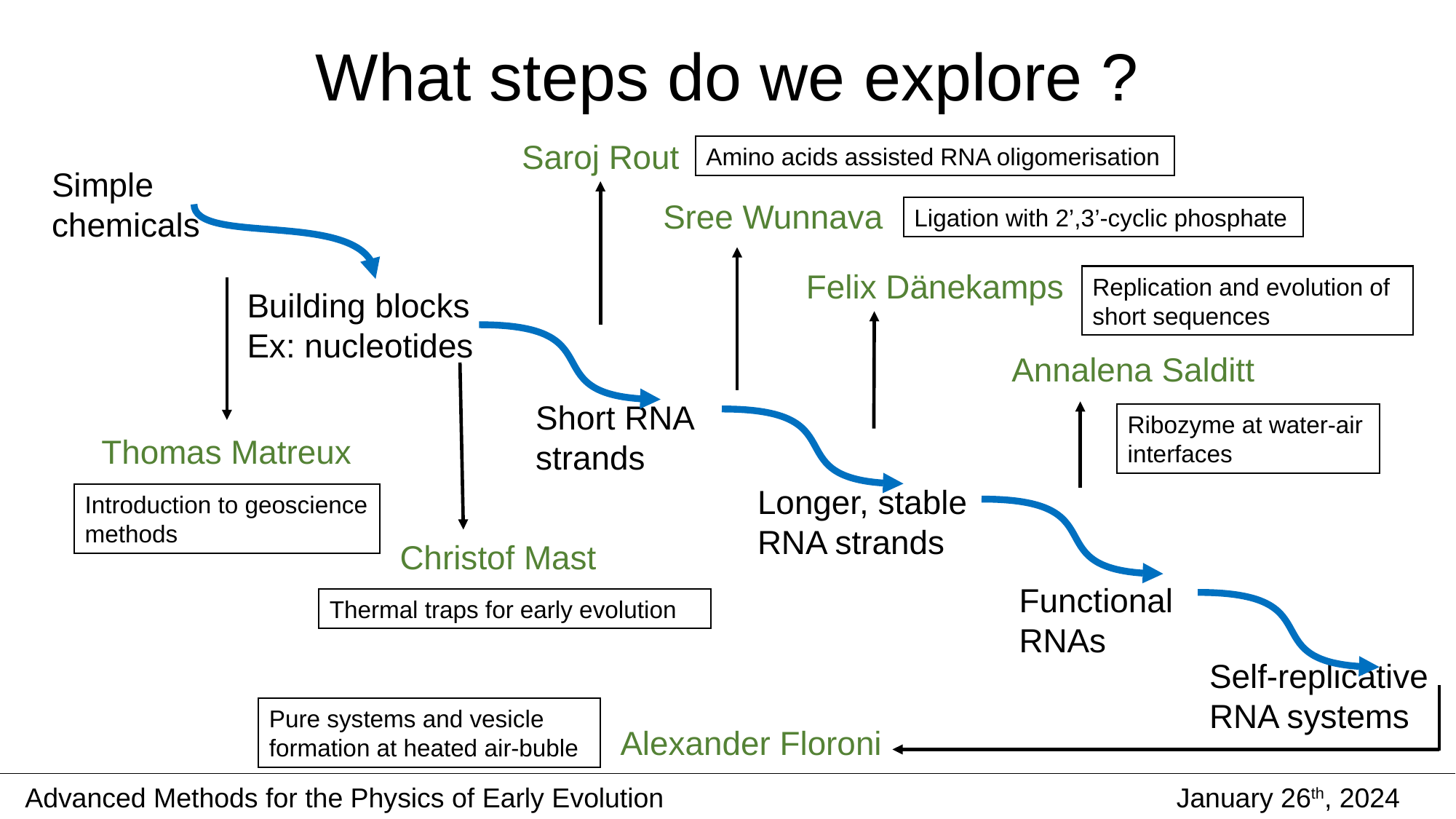

# What steps do we explore ?
Saroj Rout
Amino acids assisted RNA oligomerisation
Simple chemicals
Sree Wunnava
Ligation with 2’,3’-cyclic phosphate
Felix Dänekamps
Replication and evolution of short sequences
Building blocks
Ex: nucleotides
Annalena Salditt
Short RNA strands
Ribozyme at water-air interfaces
Thomas Matreux
Longer, stable RNA strands
Introduction to geoscience methods
Christof Mast
Functional RNAs
Thermal traps for early evolution
Self-replicative RNA systems
Pure systems and vesicle formation at heated air-buble
Alexander Floroni
Advanced Methods for the Physics of Early Evolution
January 26th, 2024